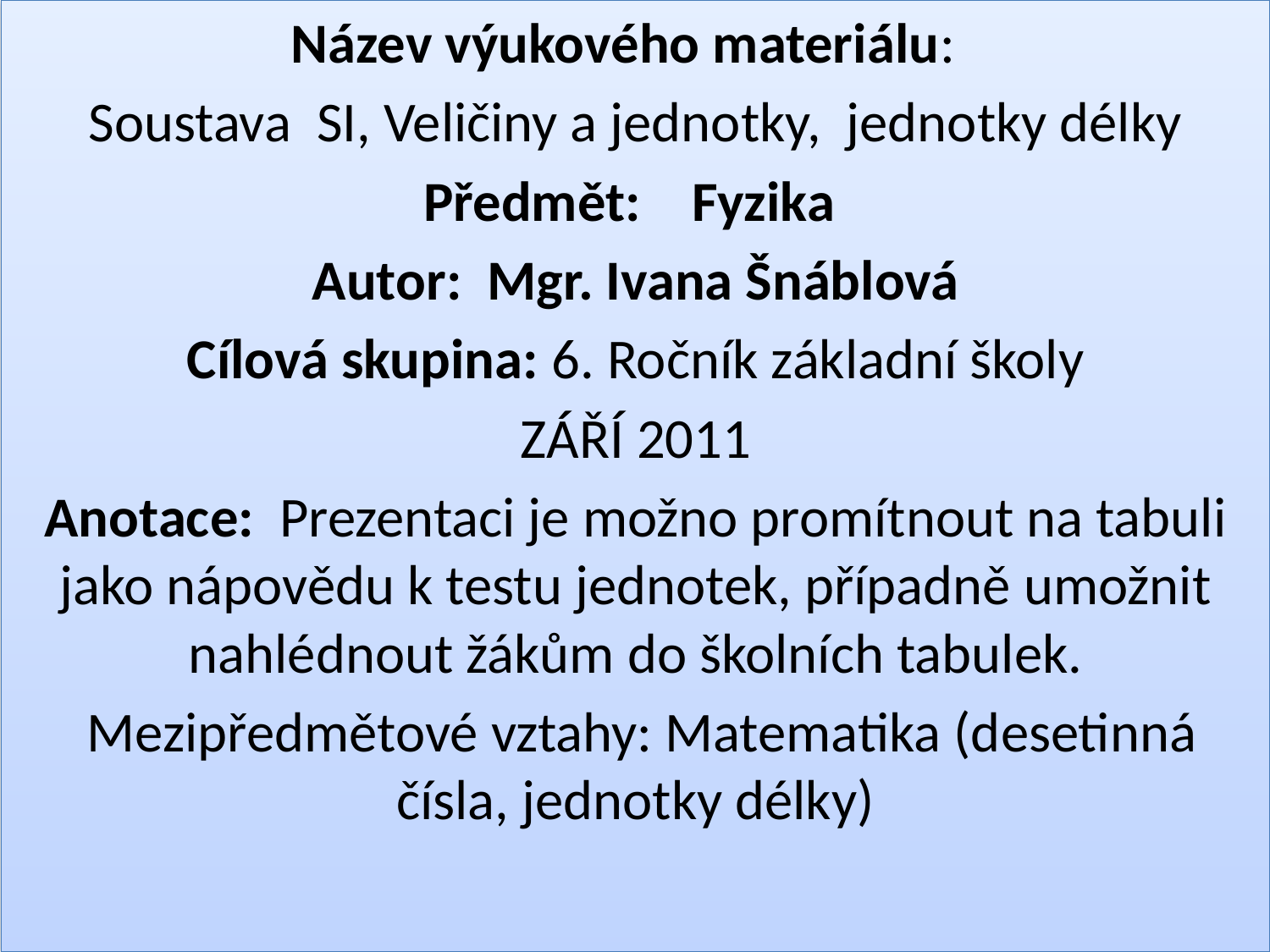

Název výukového materiálu:
Soustava  SI, Veličiny a jednotky,  jednotky délky
Předmět:    Fyzika
Autor:  Mgr. Ivana Šnáblová
Cílová skupina: 6. Ročník základní školy
ZÁŘÍ 2011
Anotace:  Prezentaci je možno promítnout na tabuli jako nápovědu k testu jednotek, případně umožnit nahlédnout žákům do školních tabulek.
 Mezipředmětové vztahy: Matematika (desetinná čísla, jednotky délky)

#